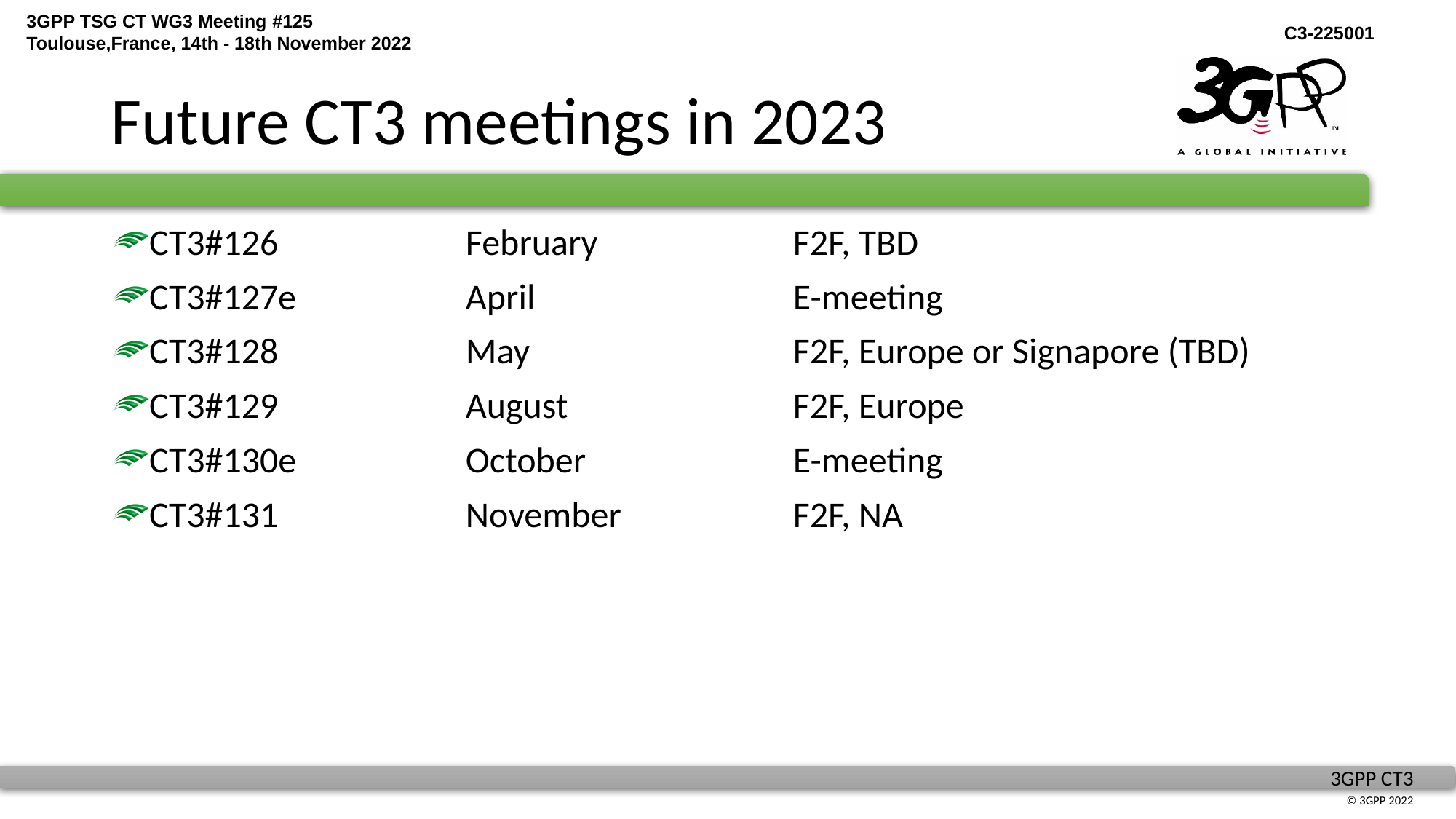

# Future CT3 meetings in 2023
CT3#126		February		F2F, TBD
CT3#127e		April			E-meeting
CT3#128		May			F2F, Europe or Signapore (TBD)
CT3#129		August			F2F, Europe
CT3#130e		October		E-meeting
CT3#131		November		F2F, NA